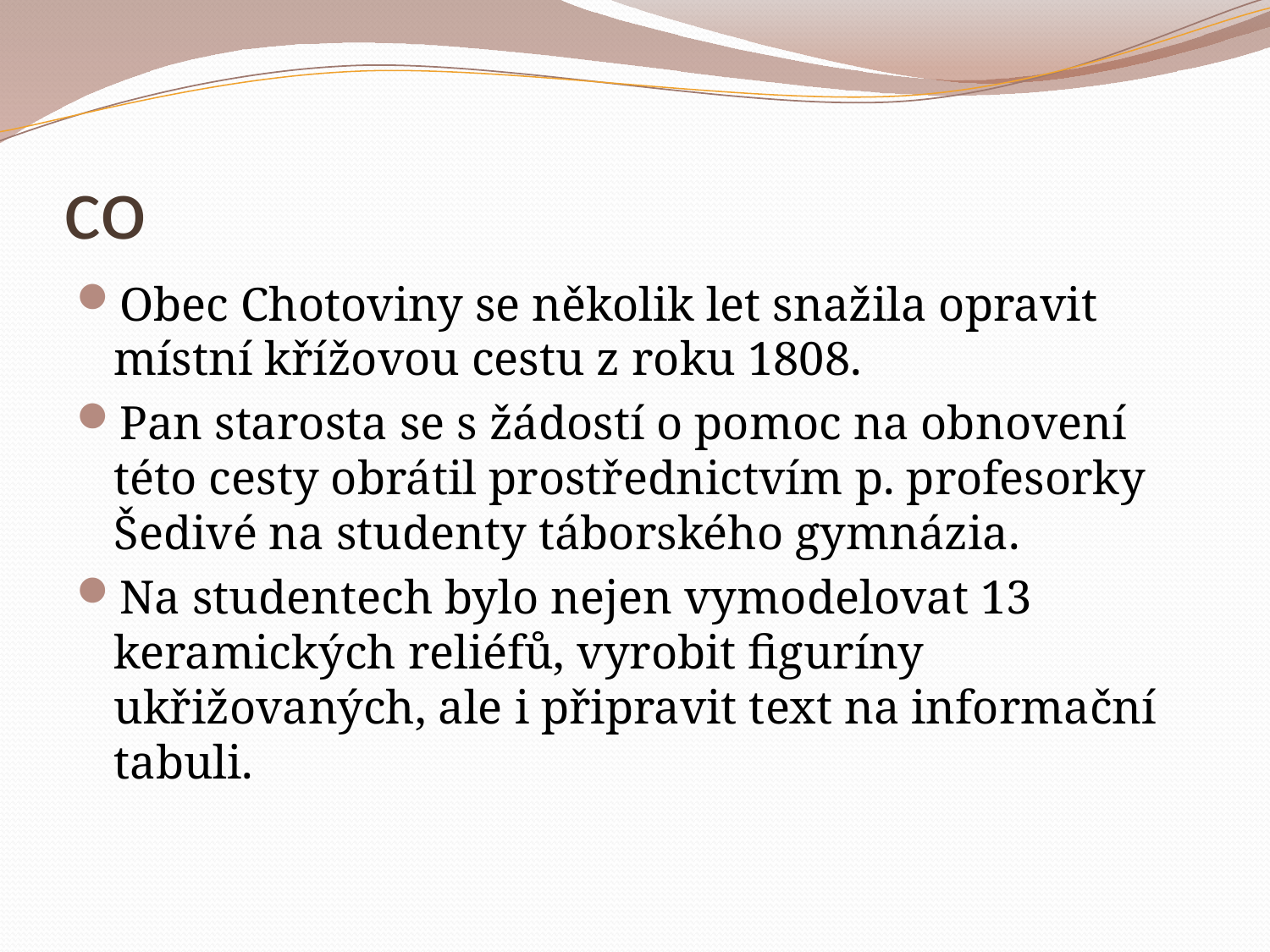

# co
Obec Chotoviny se několik let snažila opravit místní křížovou cestu z roku 1808.
Pan starosta se s žádostí o pomoc na obnovení této cesty obrátil prostřednictvím p. profesorky Šedivé na studenty táborského gymnázia.
Na studentech bylo nejen vymodelovat 13 keramických reliéfů, vyrobit figuríny ukřižovaných, ale i připravit text na informační tabuli.